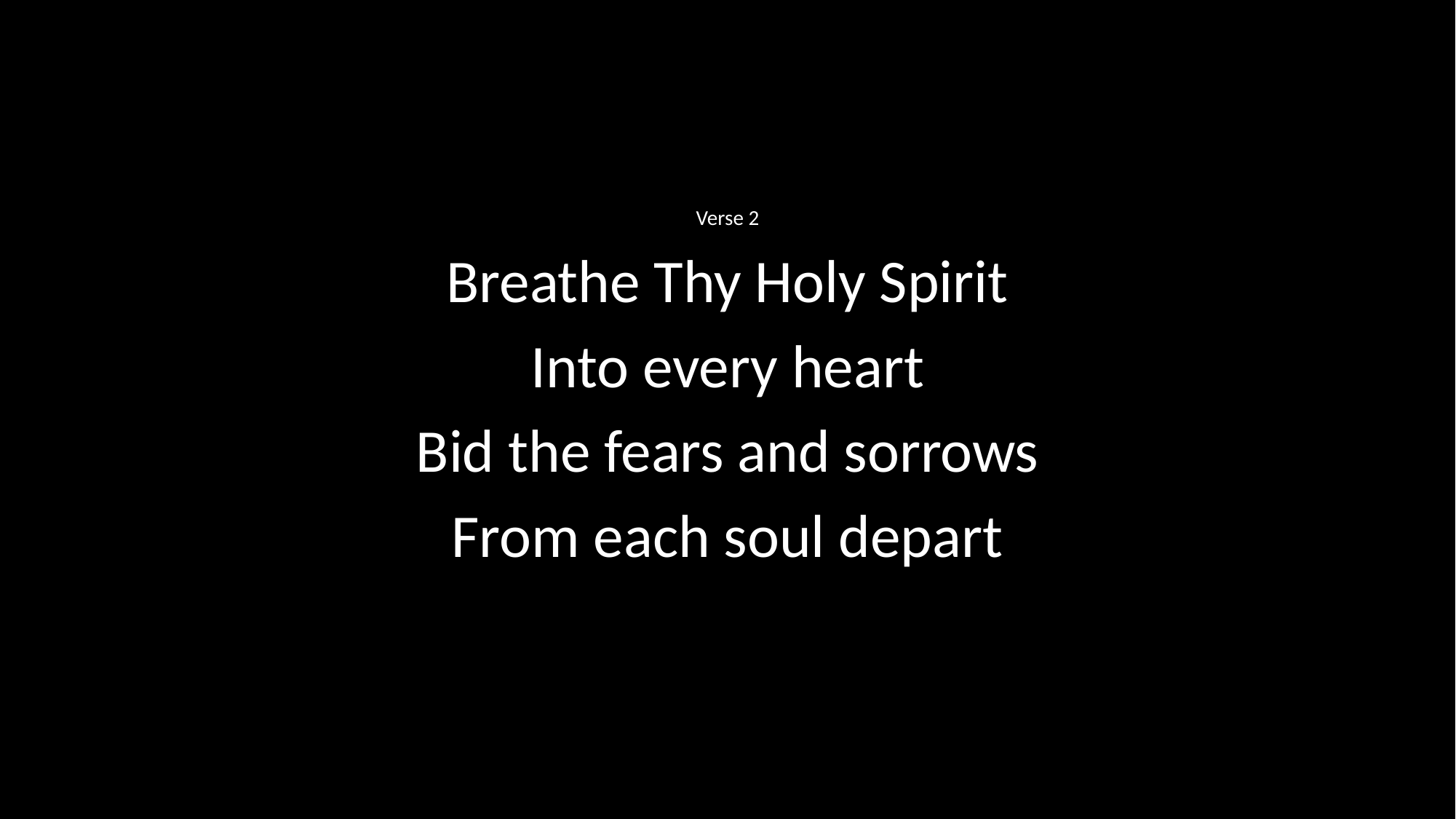

Verse 2
Breathe Thy Holy Spirit
Into every heart
Bid the fears and sorrows
From each soul depart